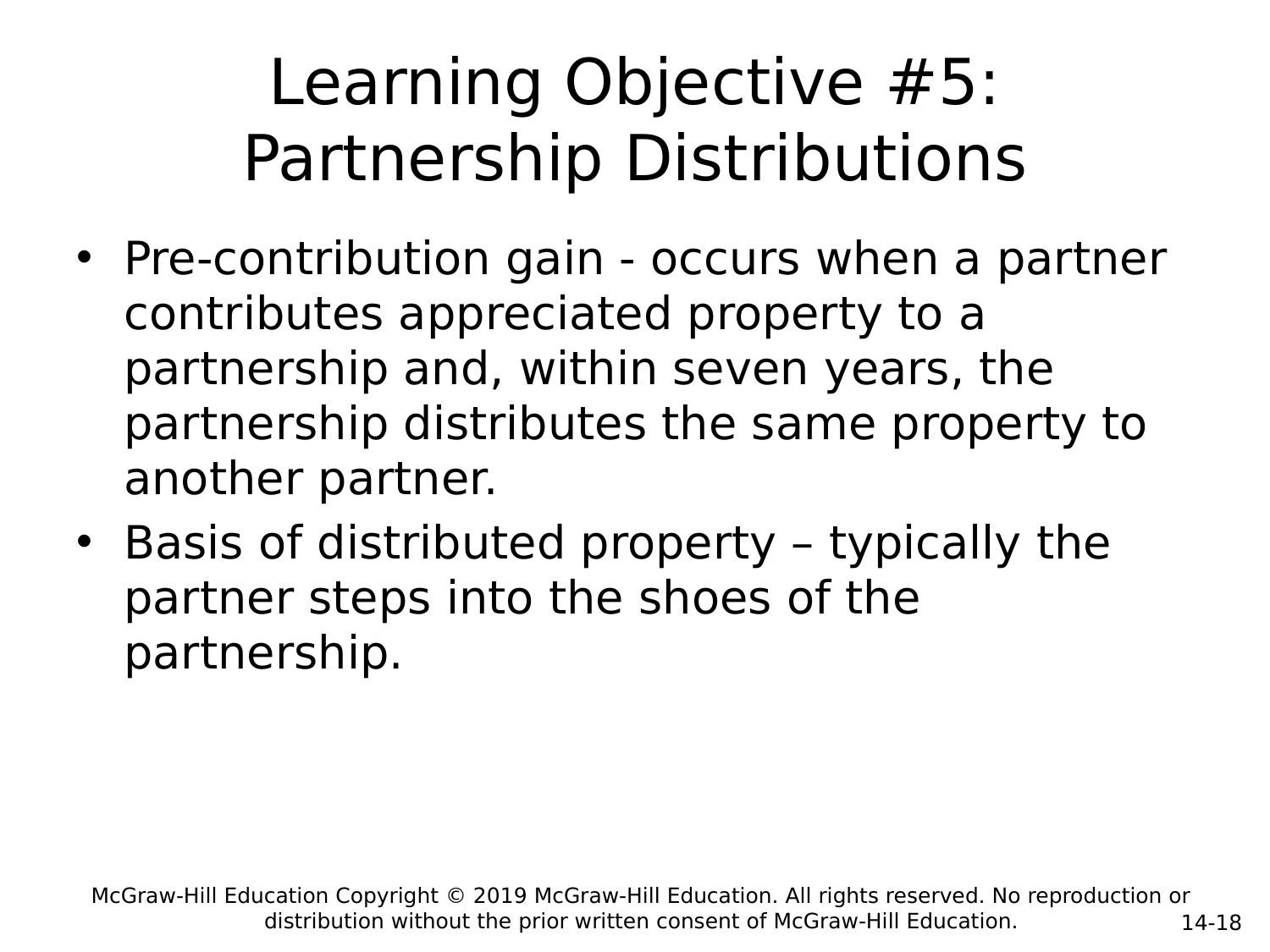

# Learning Objective #5: Partnership Distributions
Pre-contribution gain - occurs when a partner contributes appreciated property to a partnership and, within seven years, the partnership distributes the same property to another partner.
Basis of distributed property – typically the partner steps into the shoes of the partnership.
McGraw-Hill Education Copyright © 2019 McGraw-Hill Education. All rights reserved. No reproduction or distribution without the prior written consent of McGraw-Hill Education.
14-18